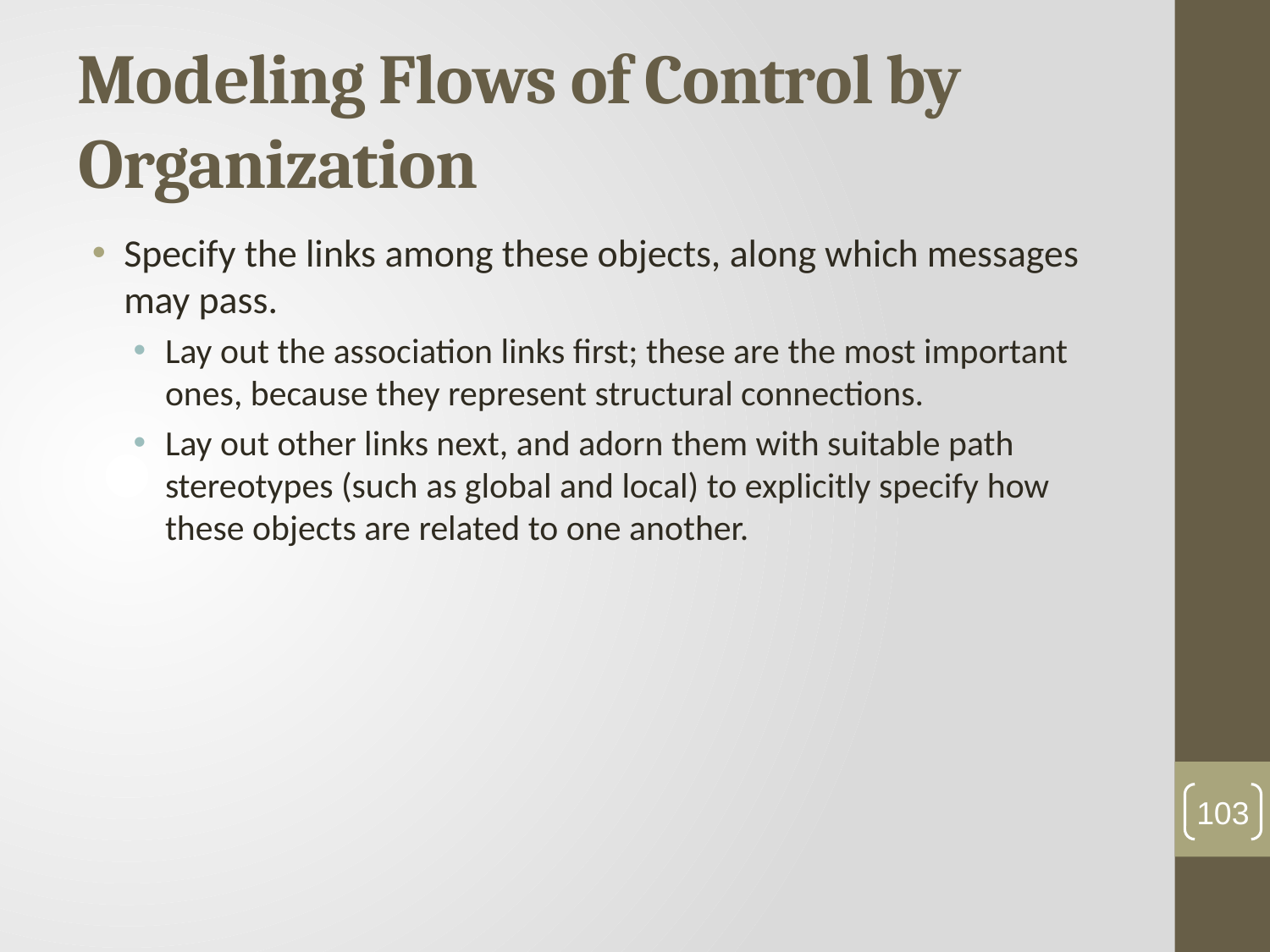

# Modeling Flows of Control by Organization
Specify the links among these objects, along which messages may pass.
Lay out the association links first; these are the most important ones, because they represent structural connections.
Lay out other links next, and adorn them with suitable path stereotypes (such as global and local) to explicitly specify how these objects are related to one another.
103